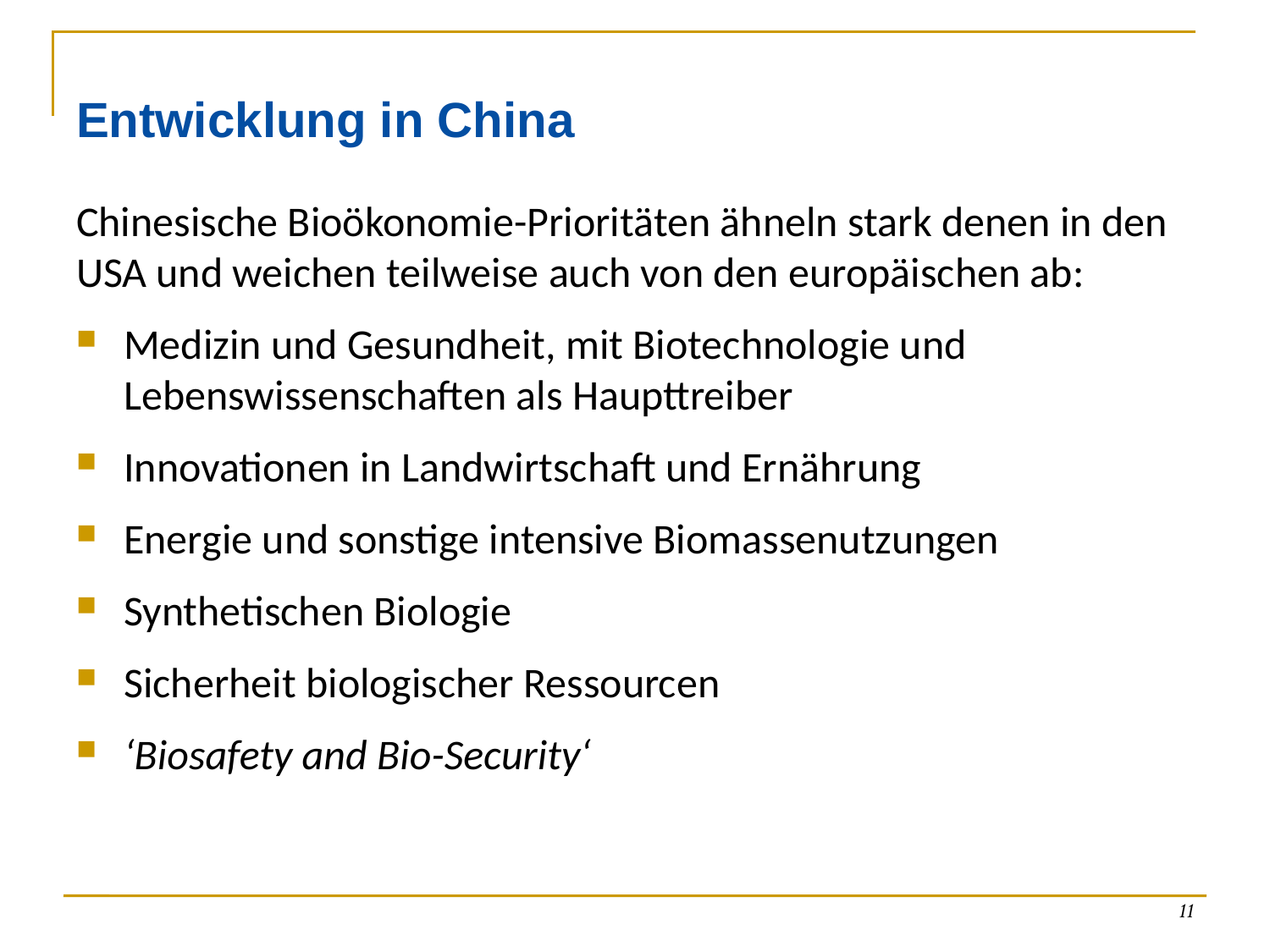

# Entwicklung in China
Chinesische Bioökonomie-Prioritäten ähneln stark denen in den USA und weichen teilweise auch von den europäischen ab:
Medizin und Gesundheit, mit Biotechnologie und Lebenswissenschaften als Haupttreiber
Innovationen in Landwirtschaft und Ernährung
Energie und sonstige intensive Biomassenutzungen
Synthetischen Biologie
Sicherheit biologischer Ressourcen
‘Biosafety and Bio-Security‘

11